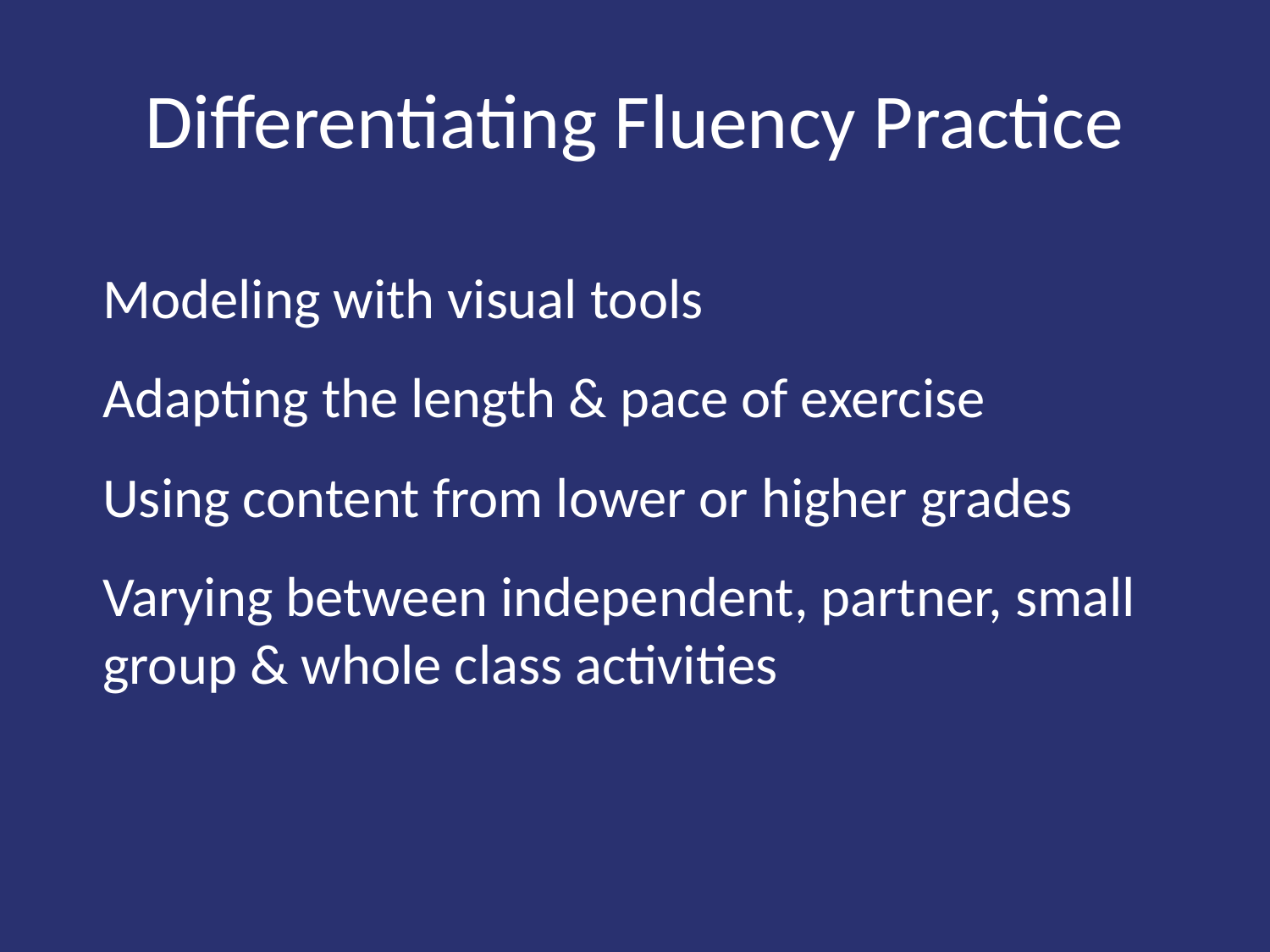

# Differentiating Fluency Practice
Modeling with visual tools

Adapting the length & pace of exercise

Using content from lower or higher grades

Varying between independent, partner, small group & whole class activities